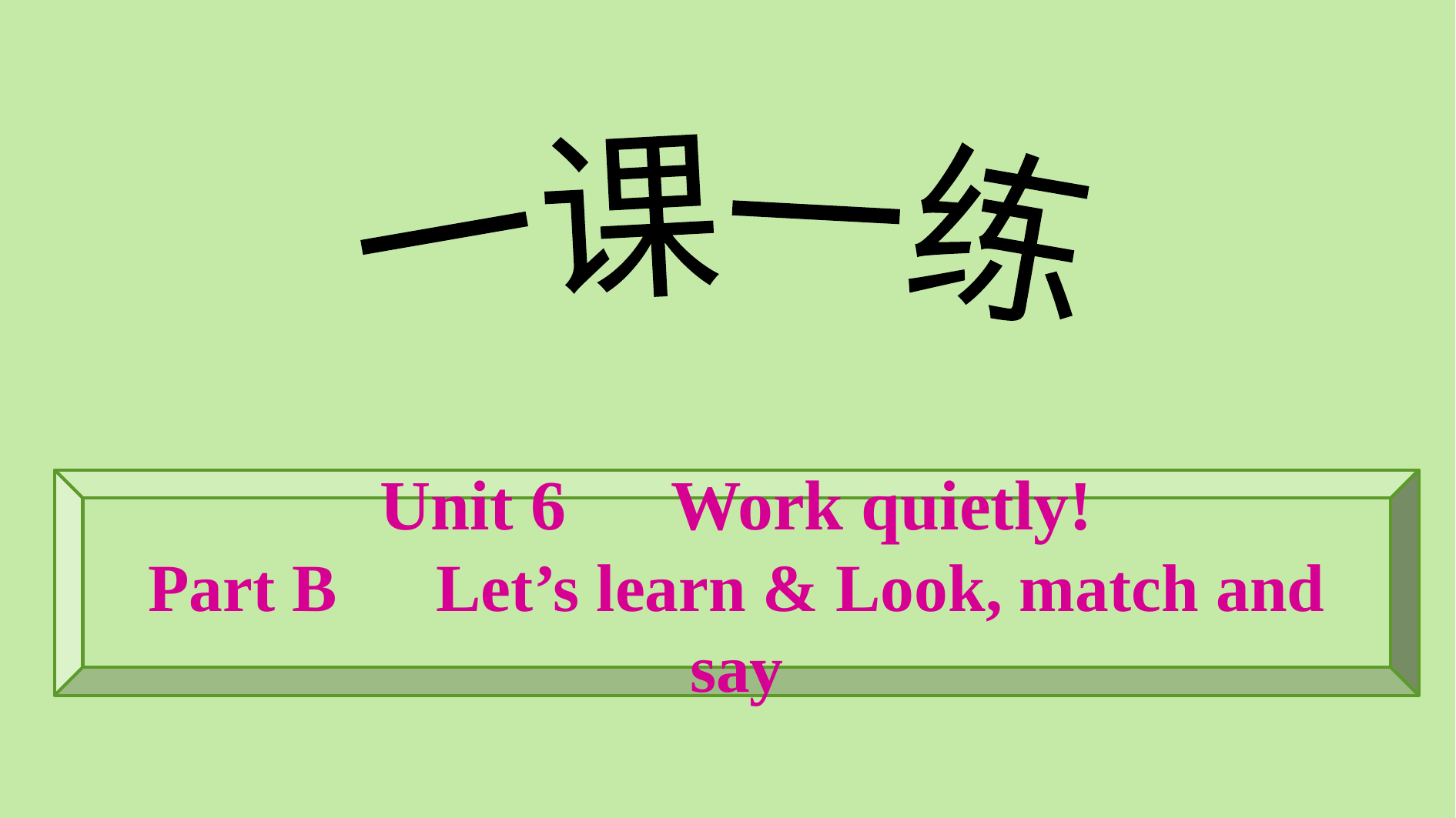

Unit 6　Work quietly!
Part B　Let’s learn & Look, match and say